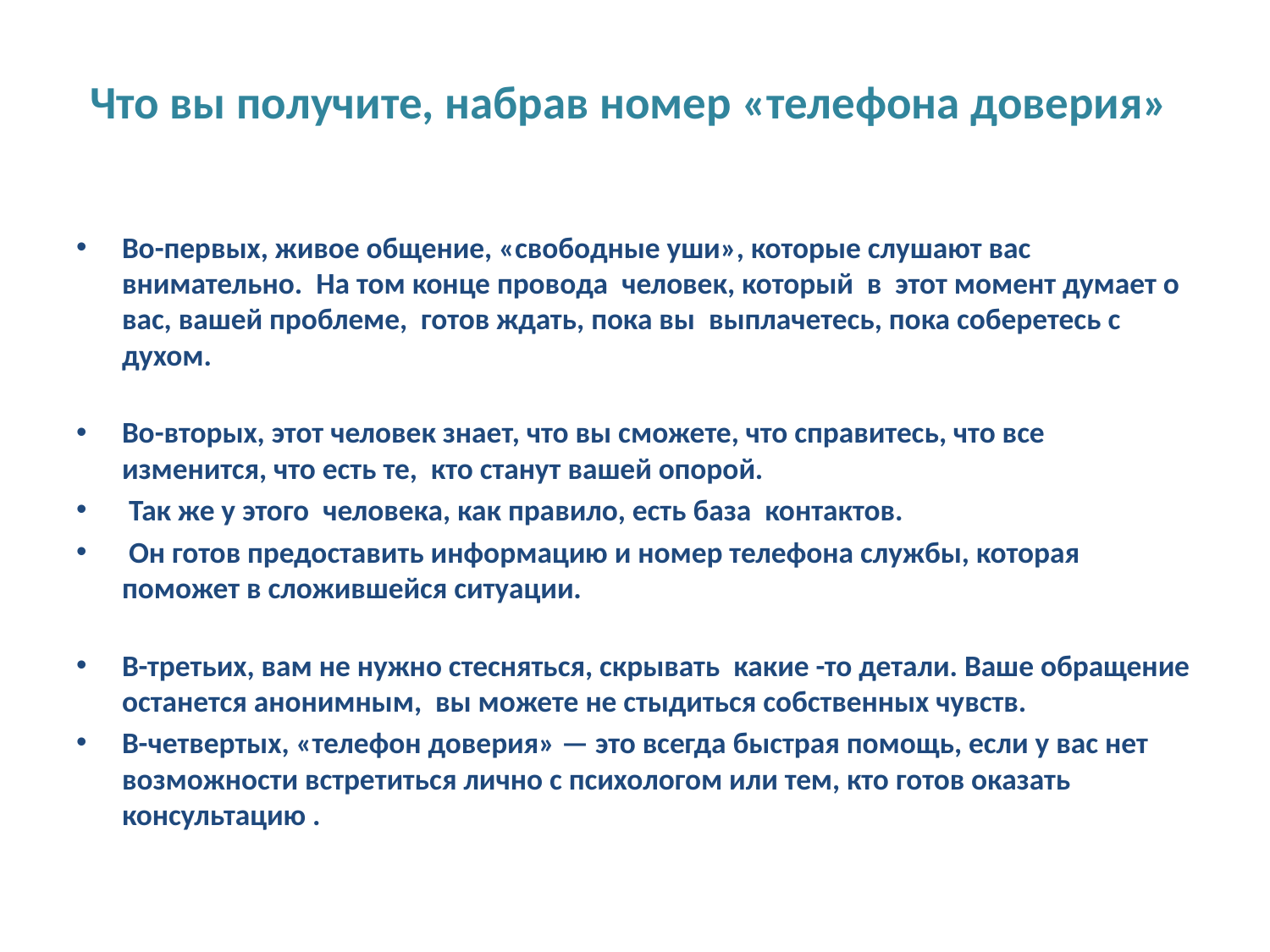

# Что вы получите, набрав номер «телефона доверия»
Во-первых, живое общение, «свободные уши», которые слушают вас внимательно.  На том конце провода  человек, который  в  этот момент думает о вас, вашей проблеме,  готов ждать, пока вы  выплачетесь, пока соберетесь с духом.
Во-вторых, этот человек знает, что вы сможете, что справитесь, что все изменится, что есть те,  кто станут вашей опорой.
 Так же у этого  человека, как правило, есть база  контактов.
 Он готов предоставить информацию и номер телефона службы, которая поможет в сложившейся ситуации.
В-третьих, вам не нужно стесняться, скрывать  какие -то детали. Ваше обращение останется анонимным,  вы можете не стыдиться собственных чувств.
В-четвертых, «телефон доверия» — это всегда быстрая помощь, если у вас нет возможности встретиться лично с психологом или тем, кто готов оказать консультацию .